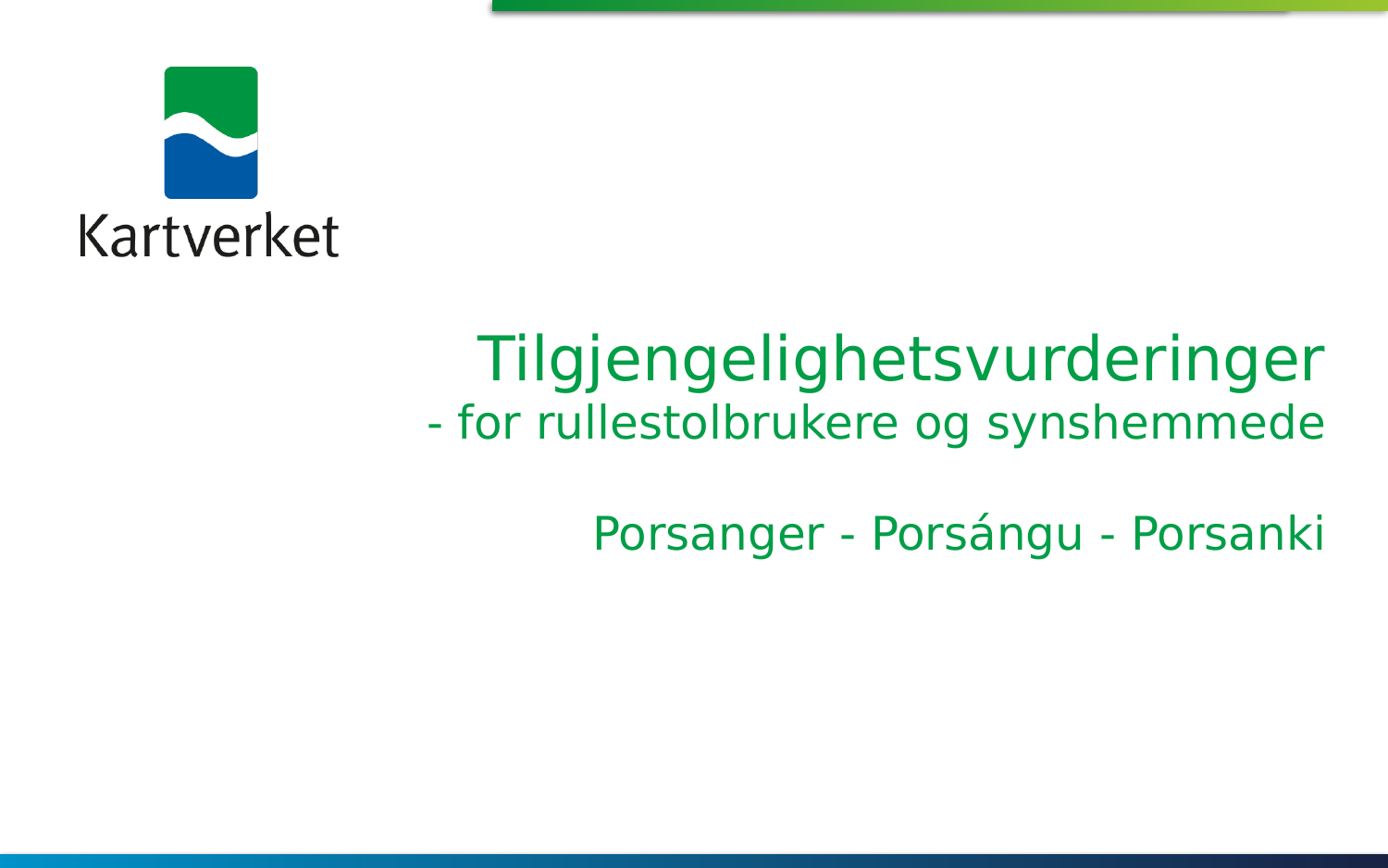

Tilgjengelighetsvurderinger
- for rullestolbrukere og synshemmede
Porsanger - Porsángu - Porsanki